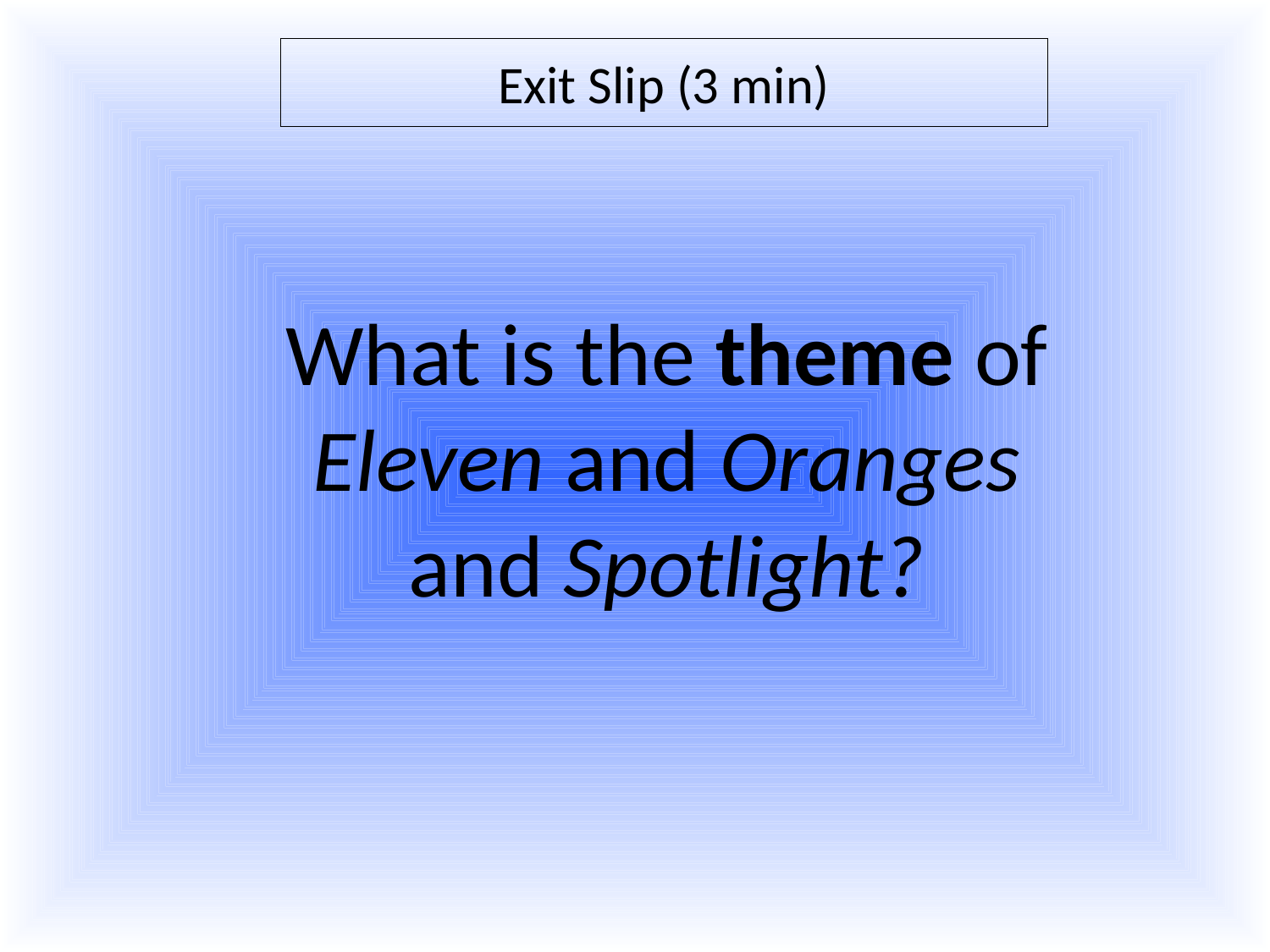

Exit Slip (3 min)
What is the theme of Eleven and Oranges and Spotlight?